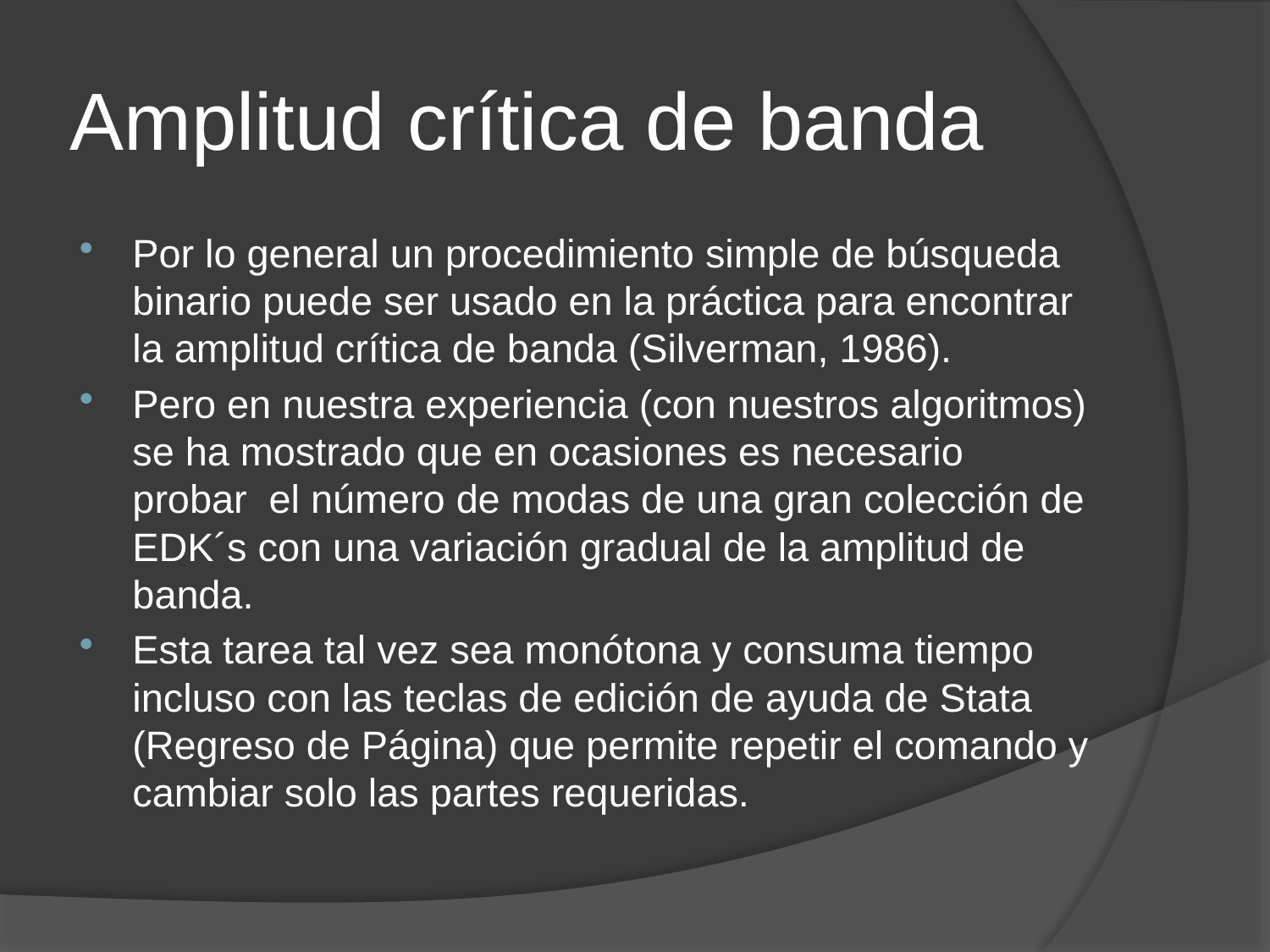

# Amplitud crítica de banda
Por lo general un procedimiento simple de búsqueda binario puede ser usado en la práctica para encontrar la amplitud crítica de banda (Silverman, 1986).
Pero en nuestra experiencia (con nuestros algoritmos) se ha mostrado que en ocasiones es necesario probar  el número de modas de una gran colección de EDK´s con una variación gradual de la amplitud de banda.
Esta tarea tal vez sea monótona y consuma tiempo incluso con las teclas de edición de ayuda de Stata (Regreso de Página) que permite repetir el comando y cambiar solo las partes requeridas.